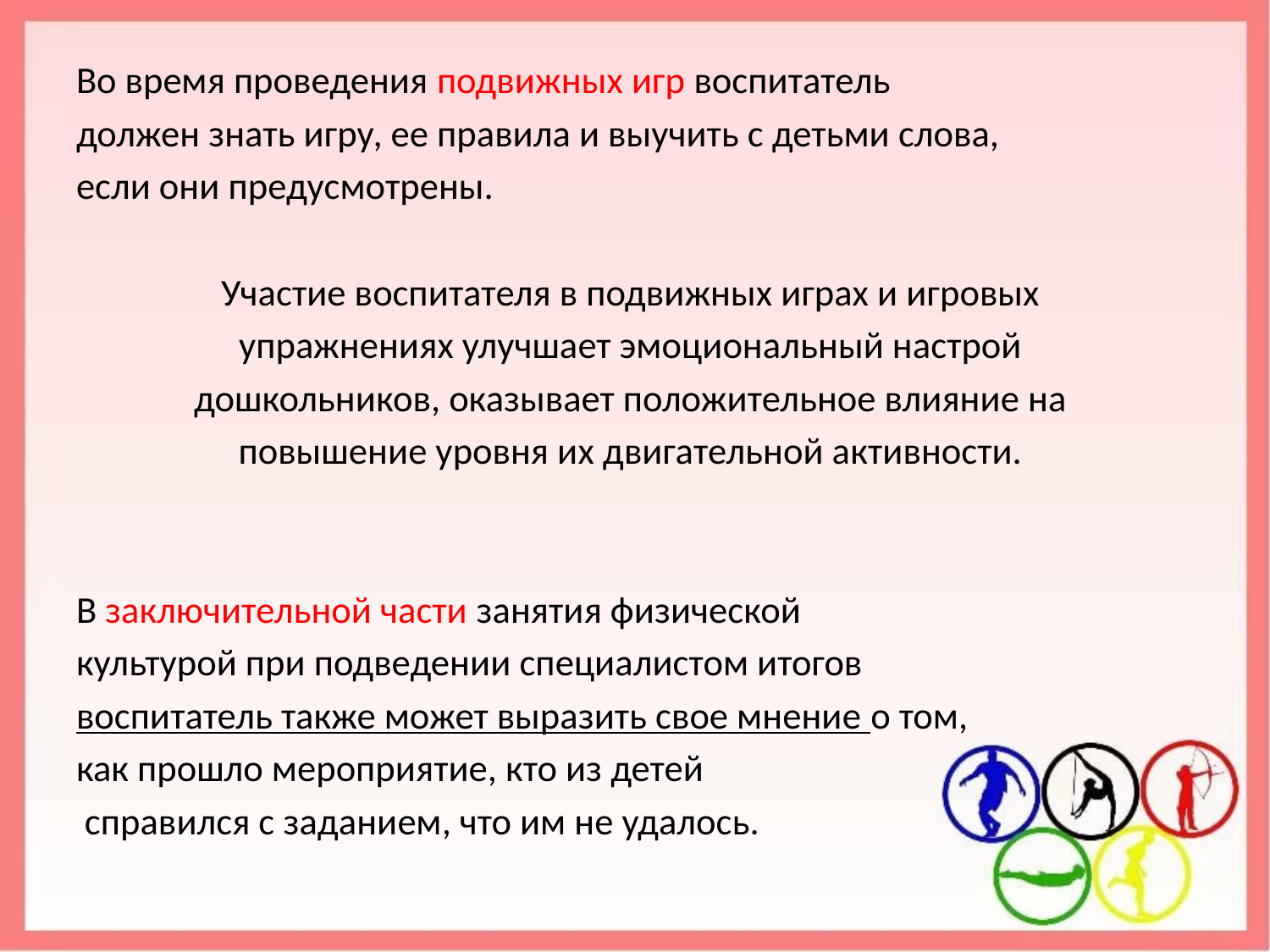

Во время проведения подвижных игр воспитатель
должен знать игру, ее правила и выучить с детьми слова,
если они предусмотрены.

Участие воспитателя в подвижных играх и игровых
упражнениях улучшает эмоциональный настрой
дошкольников, оказывает положительное влияние на
повышение уровня их двигательной активности.

В заключительной части занятия физической
культурой при подведении специалистом итогов
воспитатель также может выразить свое мнение о том,
как прошло мероприятие, кто из детей
 справился с заданием, что им не удалось.